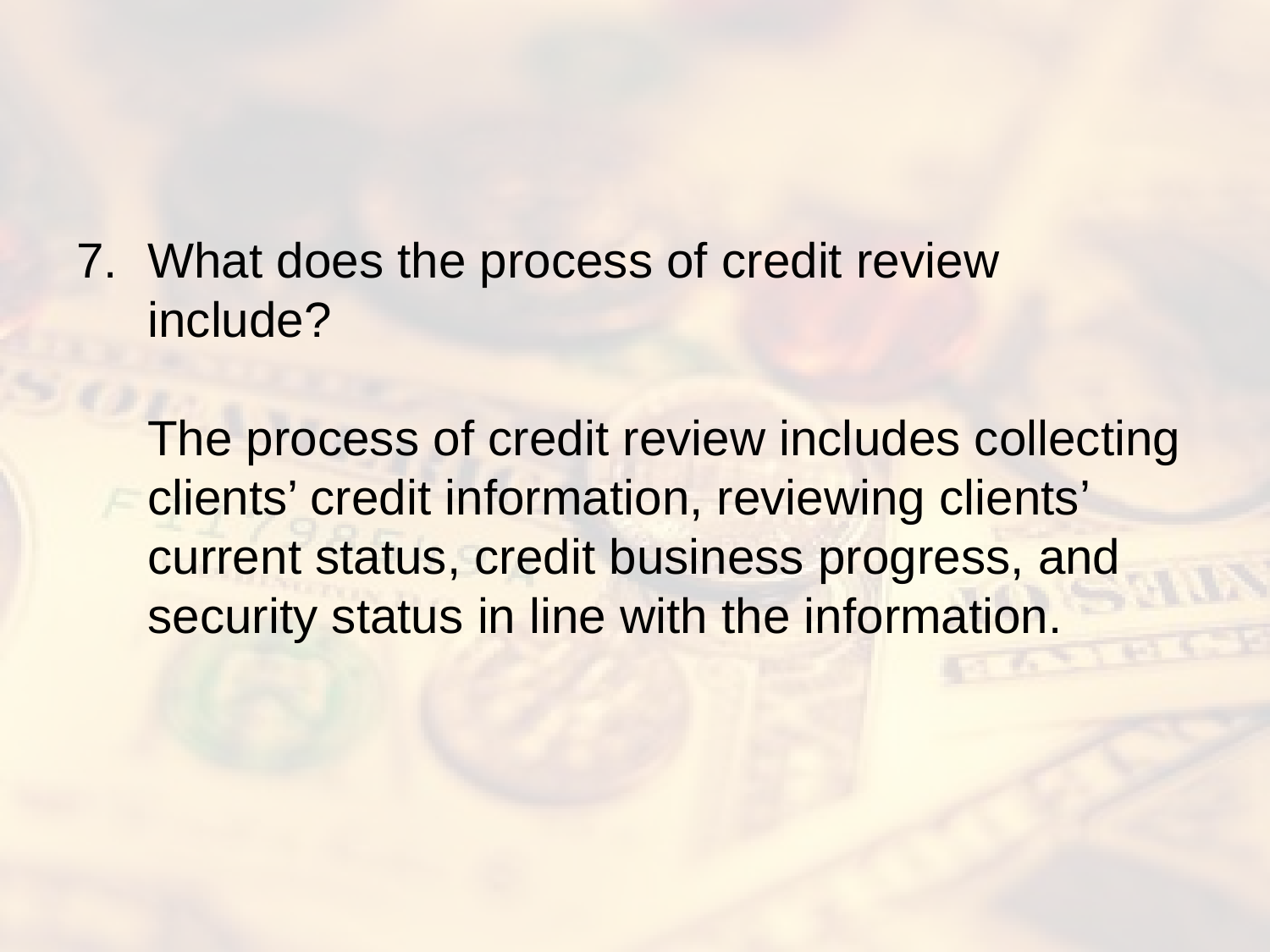

#
What does the process of credit review include?
The process of credit review includes collecting clients’ credit information, reviewing clients’ current status, credit business progress, and security status in line with the information.